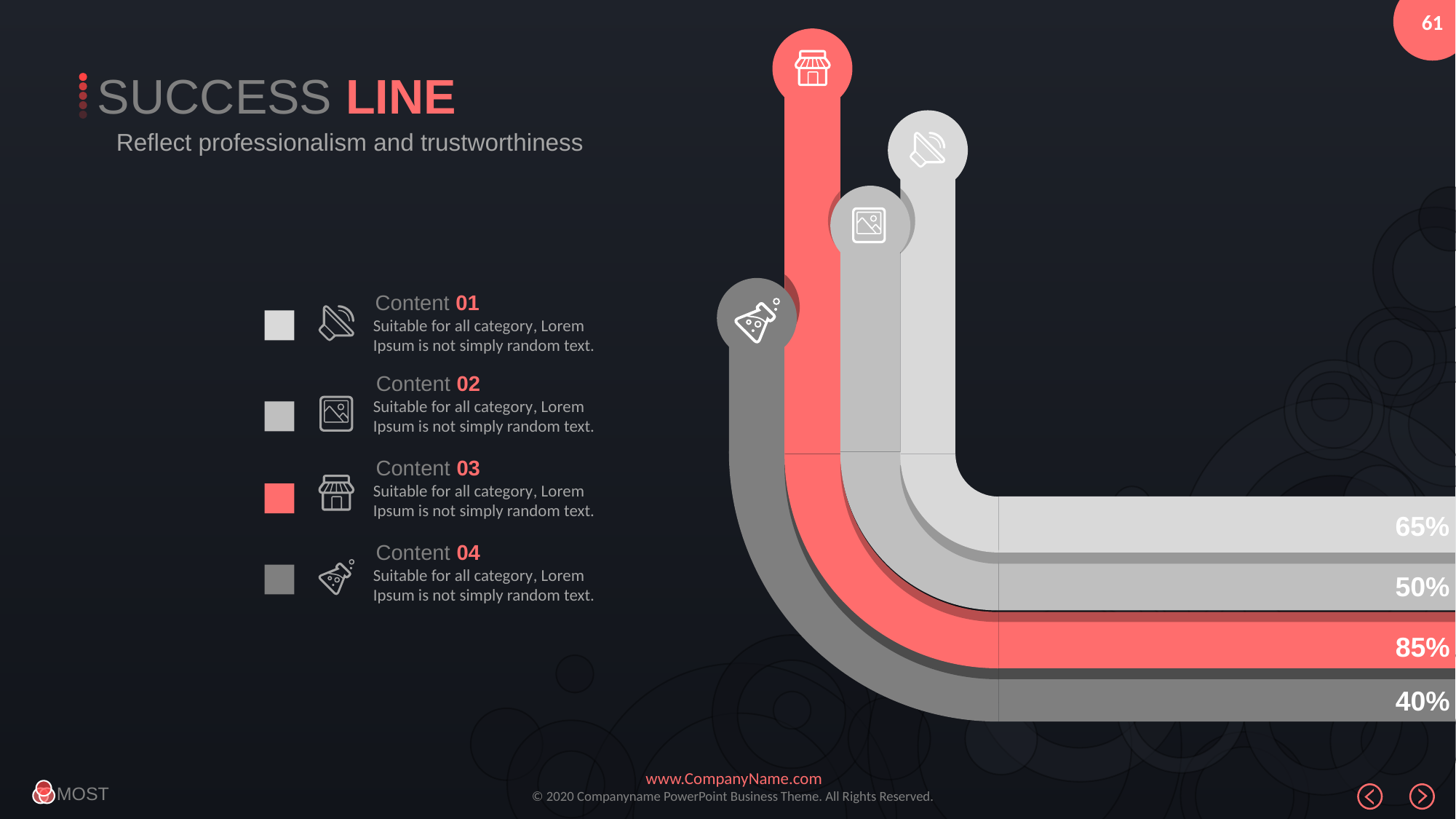

SUCCESS LINE

Reflect professionalism and trustworthiness

Content 01

Suitable for all category, Lorem Ipsum is not simply random text.

Content 02
Suitable for all category, Lorem Ipsum is not simply random text.

Content 03

Suitable for all category, Lorem Ipsum is not simply random text.

65%

Content 04

Suitable for all category, Lorem Ipsum is not simply random text.

50%

85%

40%